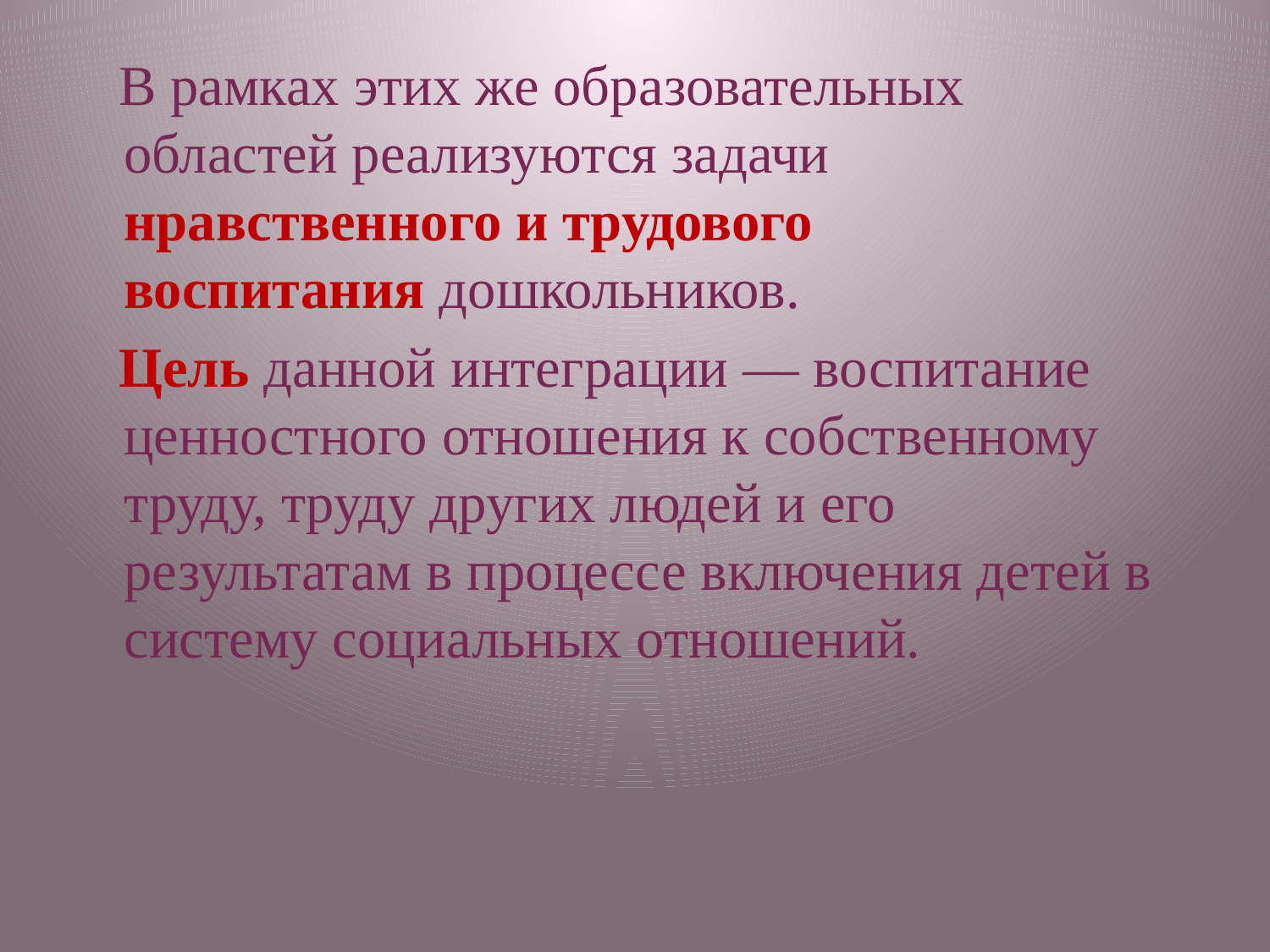

В рамках этих же образовательных областей реализуются задачи  нравственного и трудового    воспитания дошкольников.
   Цель данной интеграции — воспитание ценностного отношения к собственному труду, труду других людей и его результатам в процессе включения детей в систему социальных отношений.